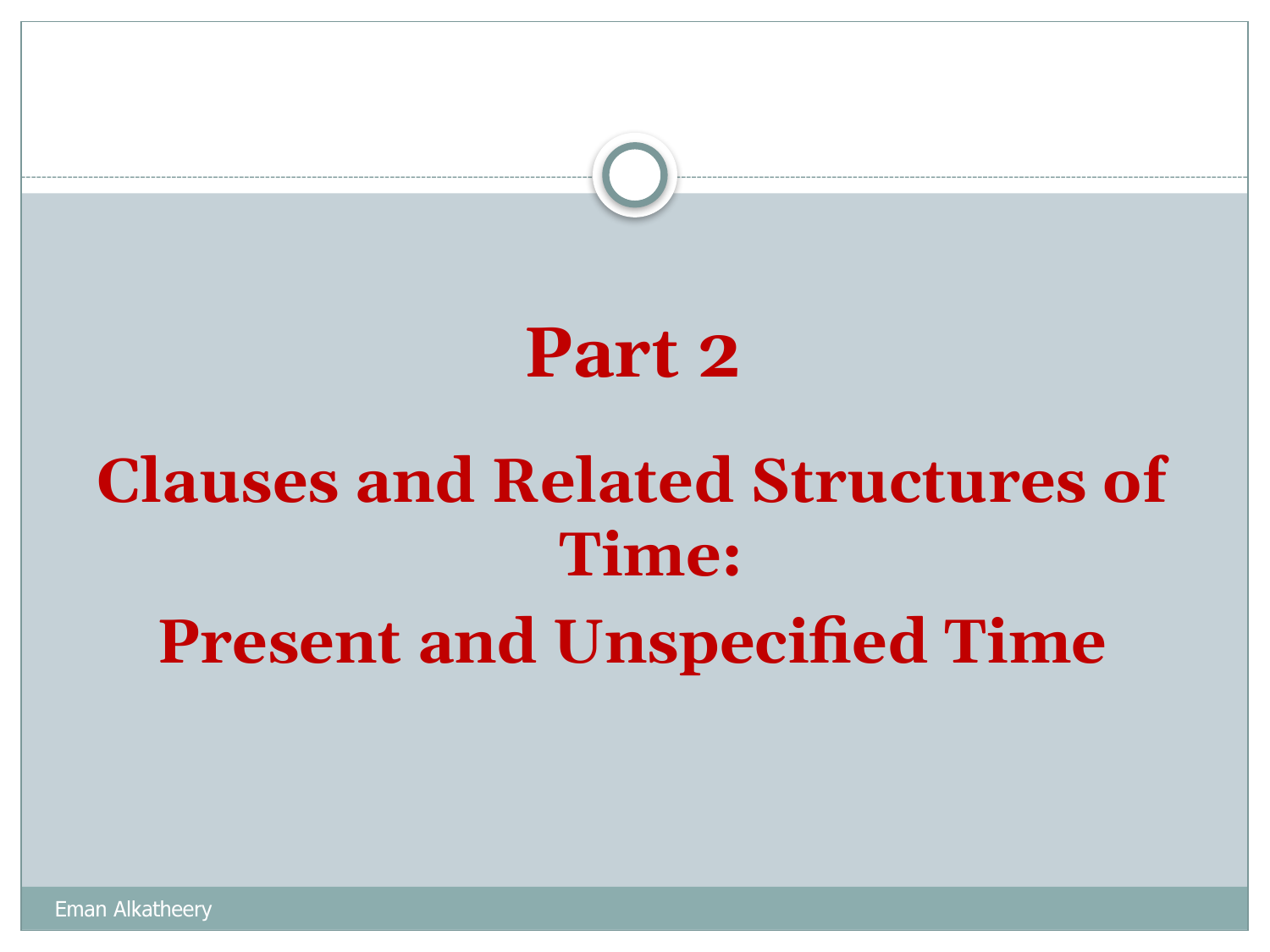

#

Part 2

Clauses and Related Structures of Time:
Present and Unspecified Time
Eman Alkatheery